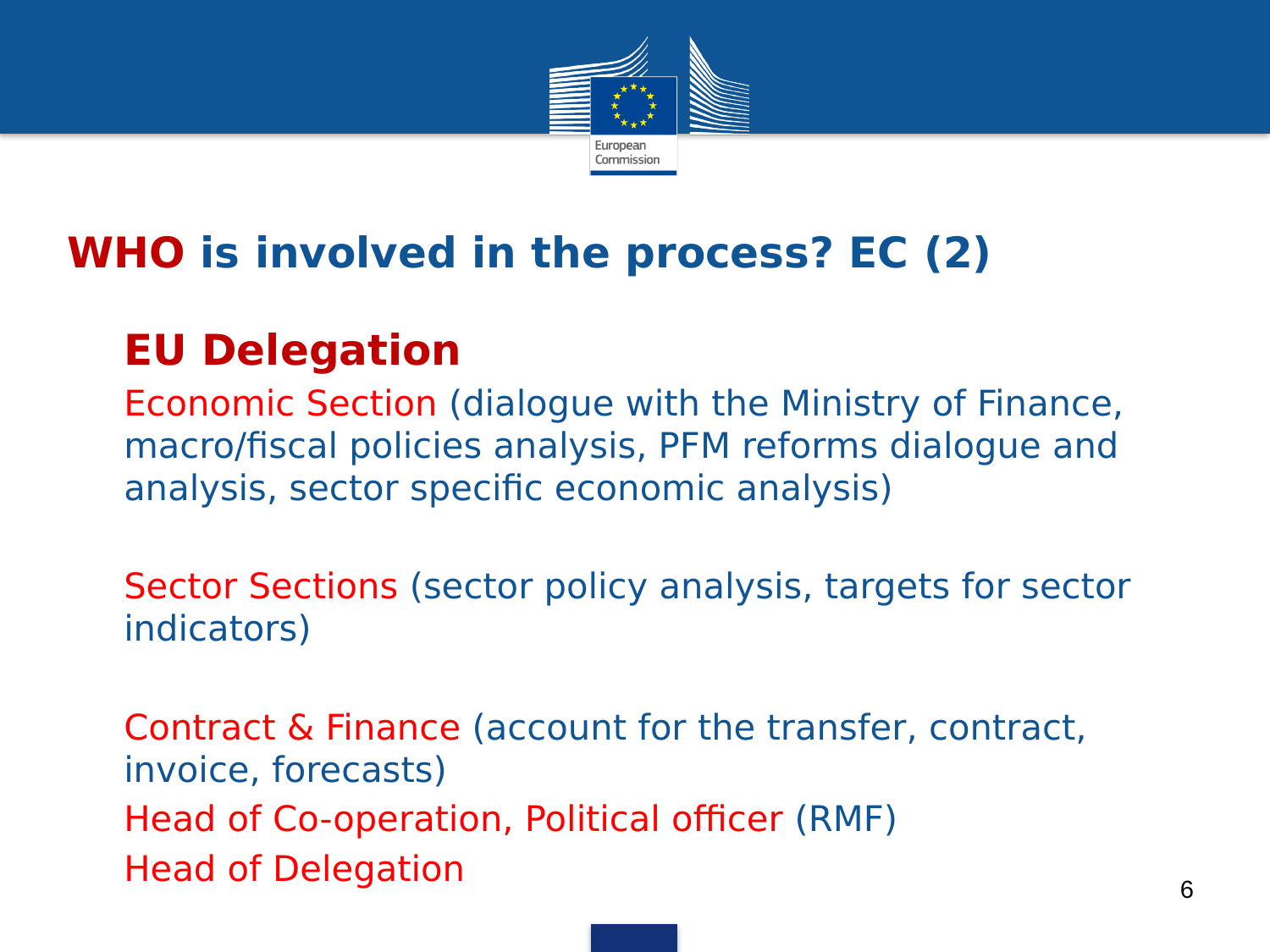

# WHO is involved in the process? EC (2)
EU Delegation
Economic Section (dialogue with the Ministry of Finance, macro/fiscal policies analysis, PFM reforms dialogue and analysis, sector specific economic analysis)

Sector Sections (sector policy analysis, targets for sector indicators)

Contract & Finance (account for the transfer, contract, invoice, forecasts)
Head of Co-operation, Political officer (RMF)
Head of Delegation

6